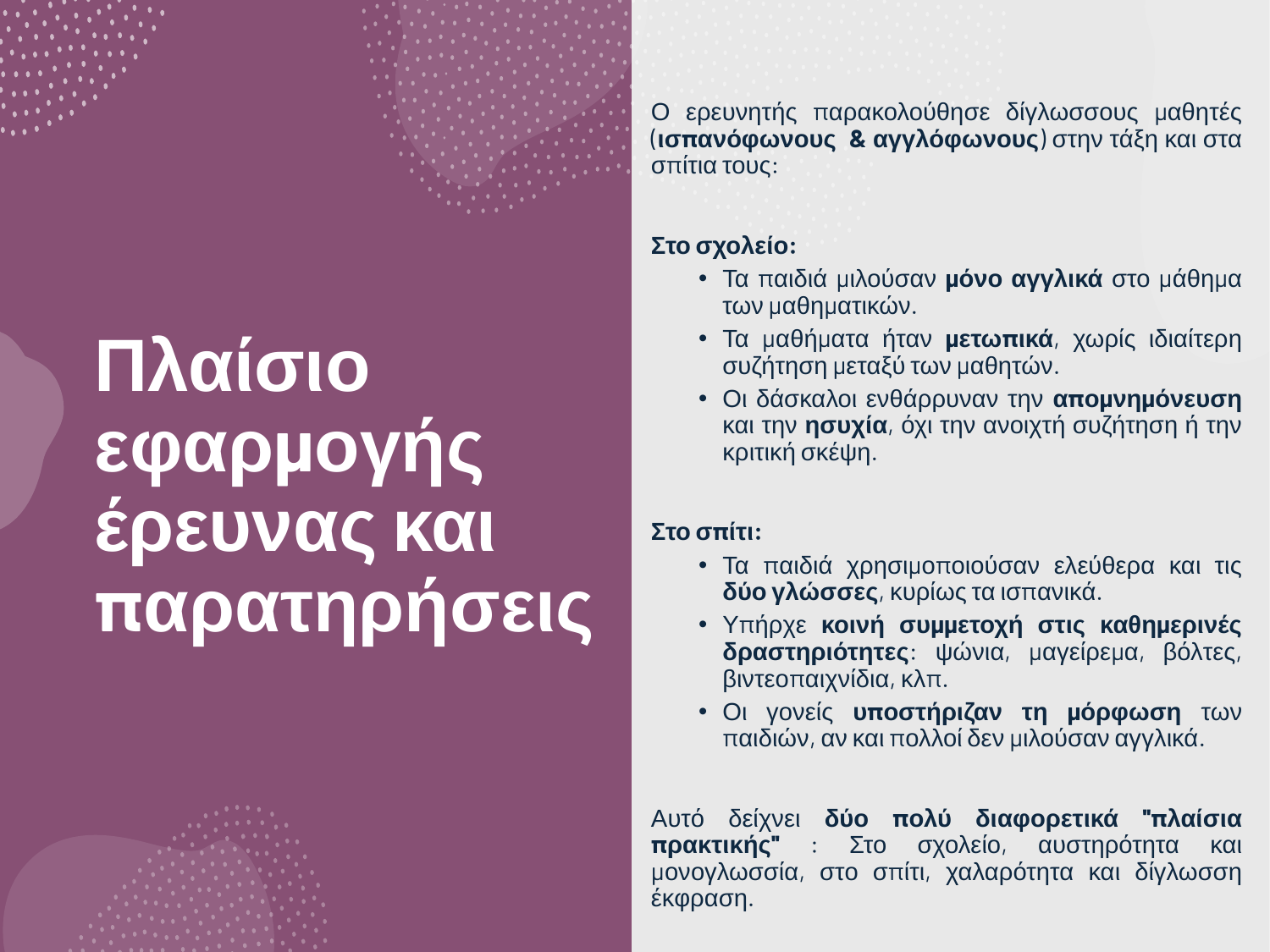

Ο ερευνητής παρακολούθησε δίγλωσσους μαθητές (ισπανόφωνους  & αγγλόφωνους) στην τάξη και στα σπίτια τους:

Στο σχολείο:
Τα παιδιά μιλούσαν μόνο αγγλικά στο μάθημα των μαθηματικών.
Τα μαθήματα ήταν μετωπικά, χωρίς ιδιαίτερη συζήτηση μεταξύ των μαθητών.
Οι δάσκαλοι ενθάρρυναν την απομνημόνευση και την ησυχία, όχι την ανοιχτή συζήτηση ή την κριτική σκέψη.

Στο σπίτι:
Τα παιδιά χρησιμοποιούσαν ελεύθερα και τις δύο γλώσσες, κυρίως τα ισπανικά.
Υπήρχε κοινή συμμετοχή στις καθημερινές δραστηριότητες: ψώνια, μαγείρεμα, βόλτες, βιντεοπαιχνίδια, κλπ.
Οι γονείς υποστήριζαν τη μόρφωση των παιδιών, αν και πολλοί δεν μιλούσαν αγγλικά.

Αυτό δείχνει δύο πολύ διαφορετικά ''πλαίσια πρακτικής'' : Στο σχολείο, αυστηρότητα και μονογλωσσία, στο σπίτι, χαλαρότητα και δίγλωσση έκφραση.
# Πλαίσιο εφαρμογής έρευνας και παρατηρήσεις